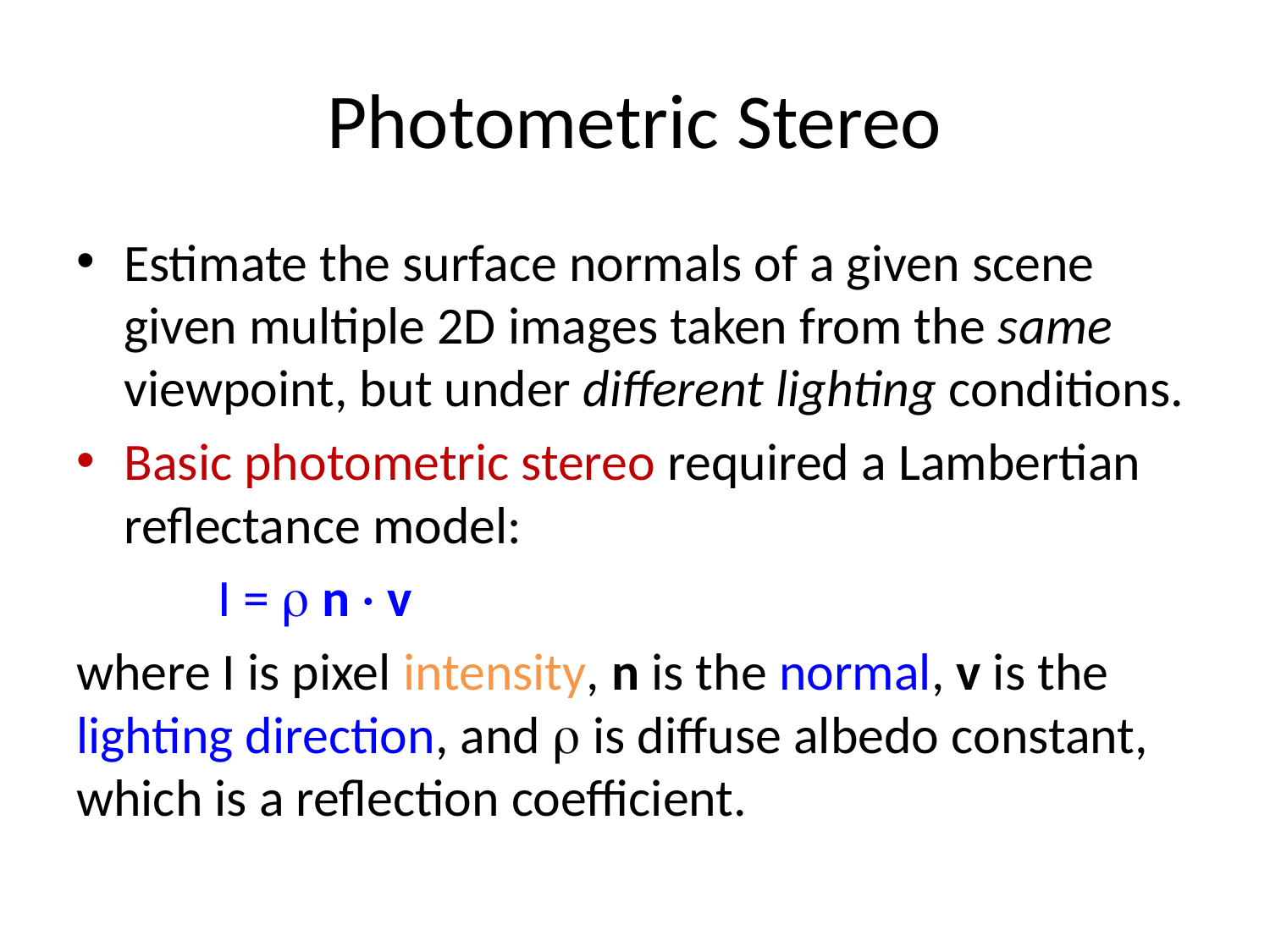

# Photometric Stereo
Estimate the surface normals of a given scene given multiple 2D images taken from the same viewpoint, but under different lighting conditions.
Basic photometric stereo required a Lambertian reflectance model:
            I = ρ n · v
where I is pixel intensity, n is the normal, v is the lighting direction, and ρ is diffuse albedo constant, which is a reflection coefficient.